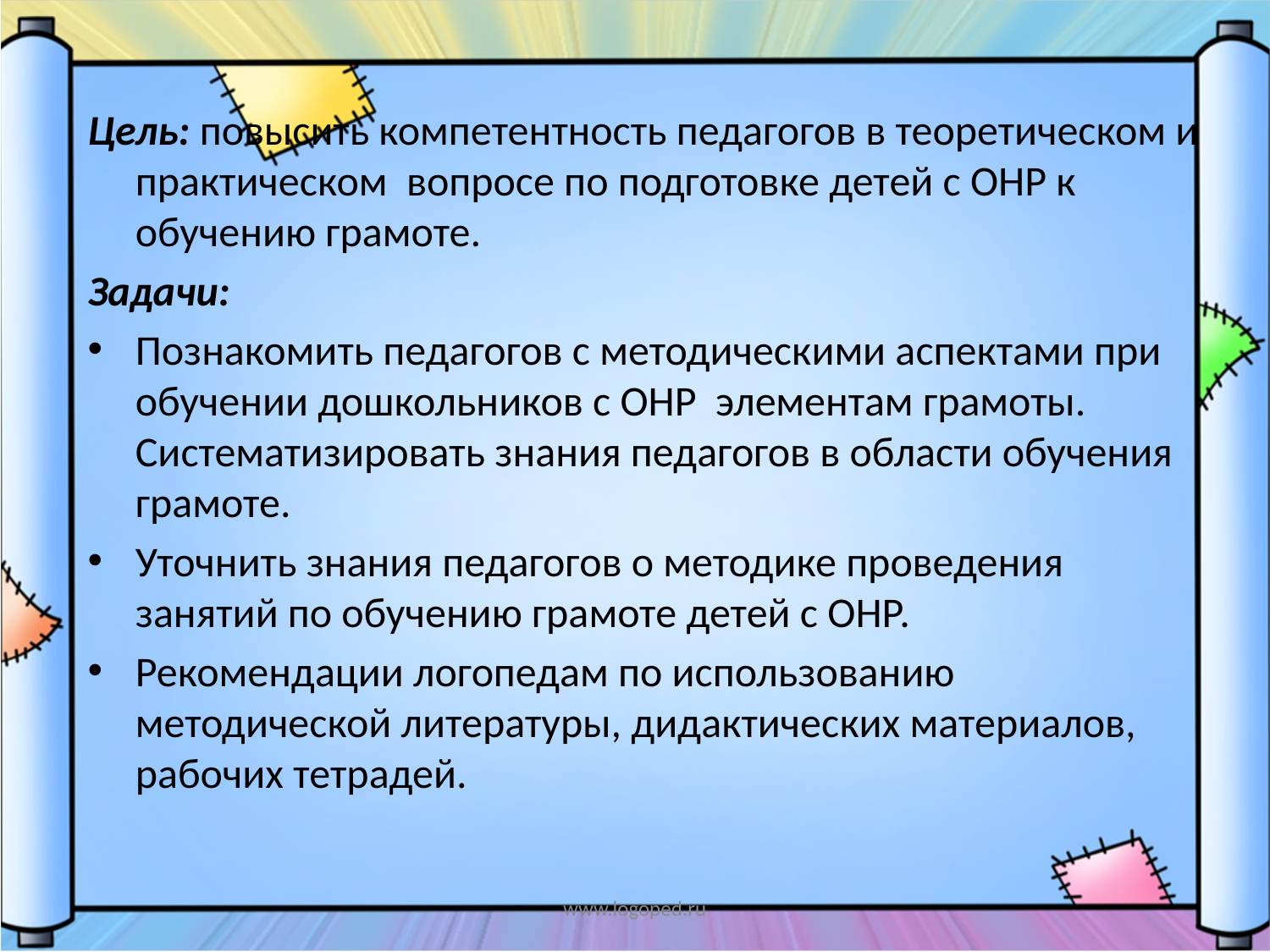

Цель: повысить компетентность педагогов в теоретическом и практическом  вопросе по подготовке детей с ОНР к обучению грамоте.
Задачи:
Познакомить педагогов с методическими аспектами при обучении дошкольников с ОНР  элементам грамоты. Систематизировать знания педагогов в области обучения грамоте.
Уточнить знания педагогов о методике проведения занятий по обучению грамоте детей с ОНР.
Рекомендации логопедам по использованию методической литературы, дидактических материалов, рабочих тетрадей.

www.logoped.ru